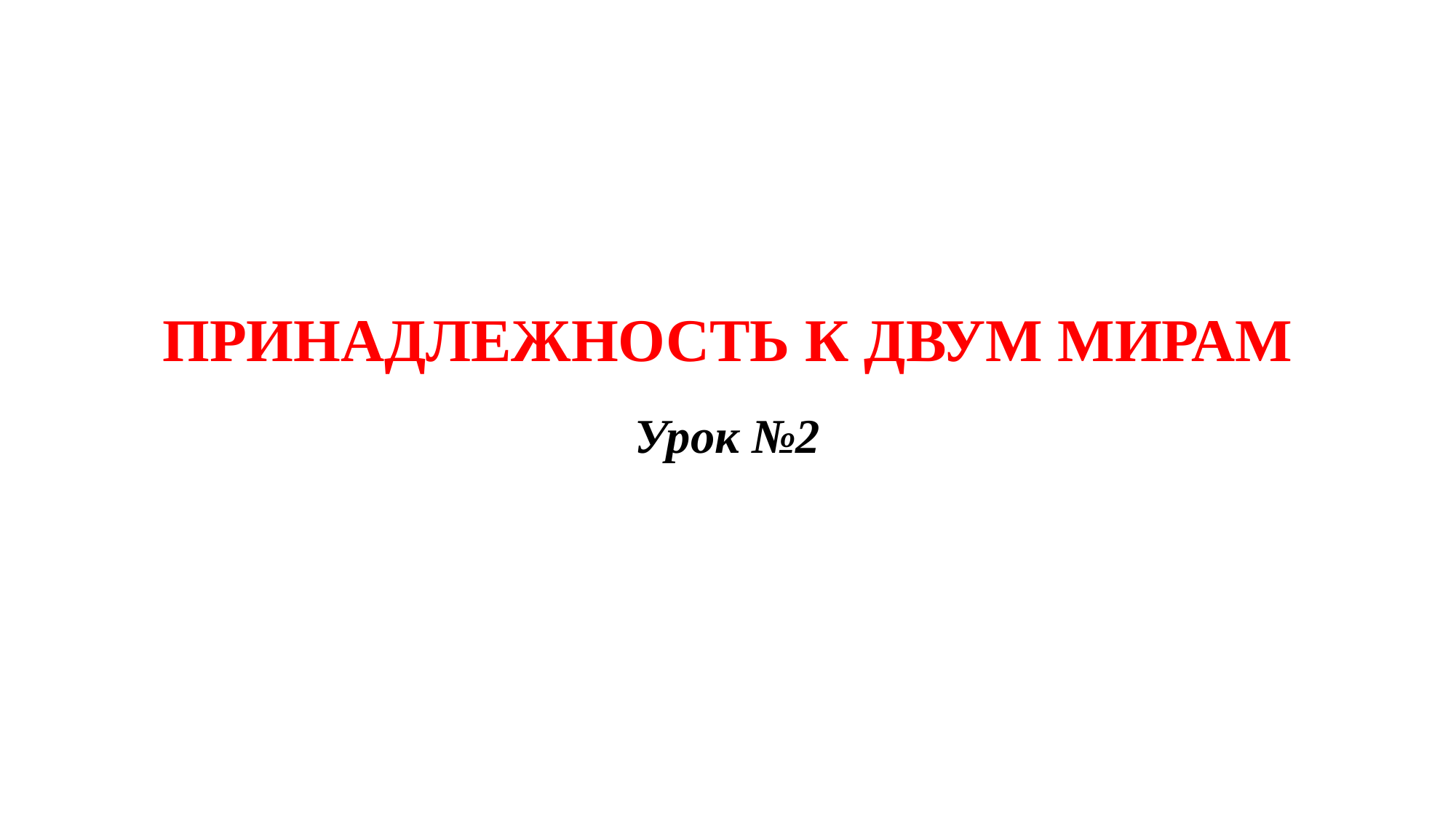

# ПРИНАДЛЕЖНОСТЬ К ДВУМ МИРАМ
Урок №2